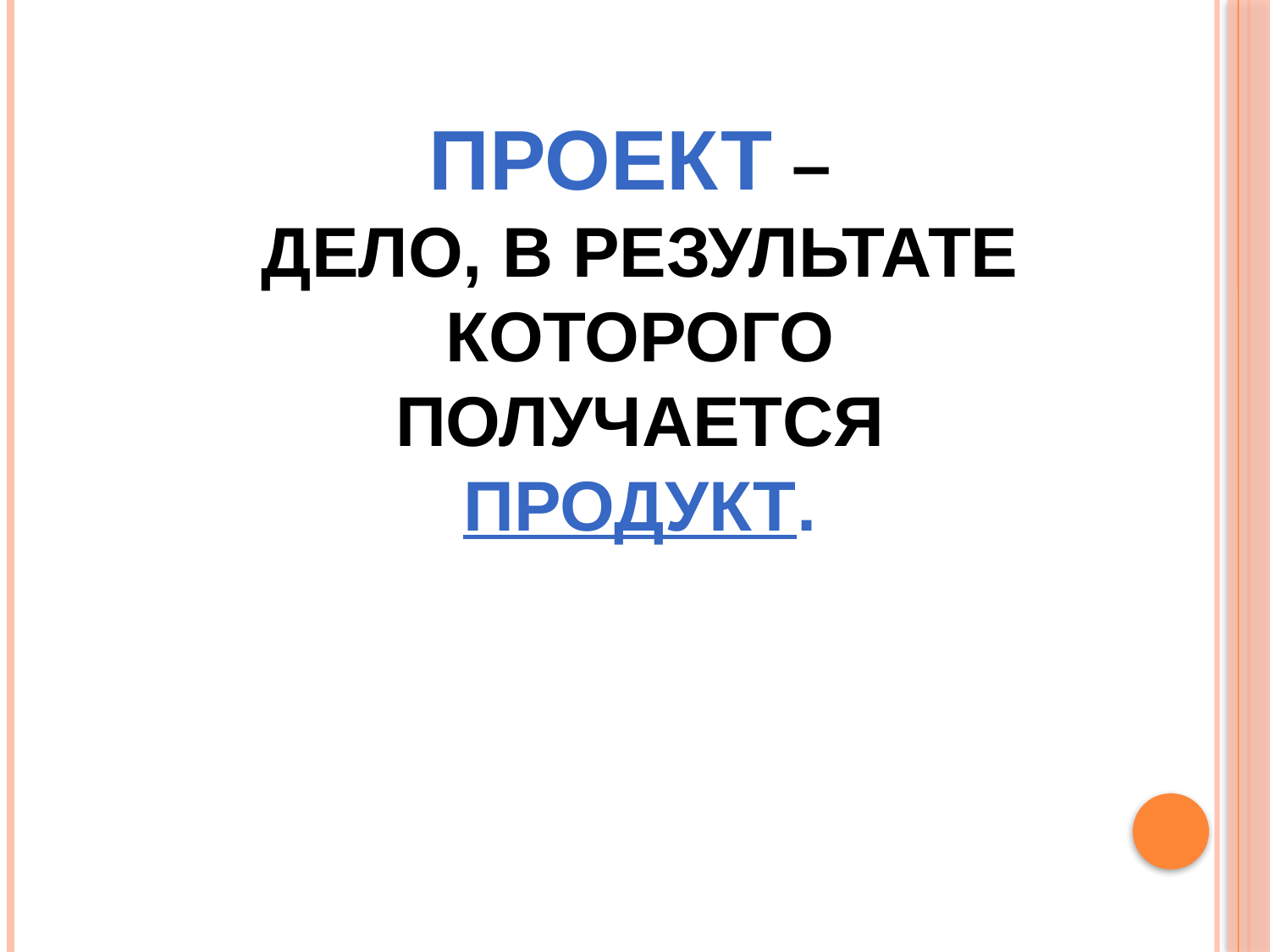

ПРОЕКТ –
ДЕЛО, В РЕЗУЛЬТАТЕ КОТОРОГО ПОЛУЧАЕТСЯ
 ПРОДУКТ.